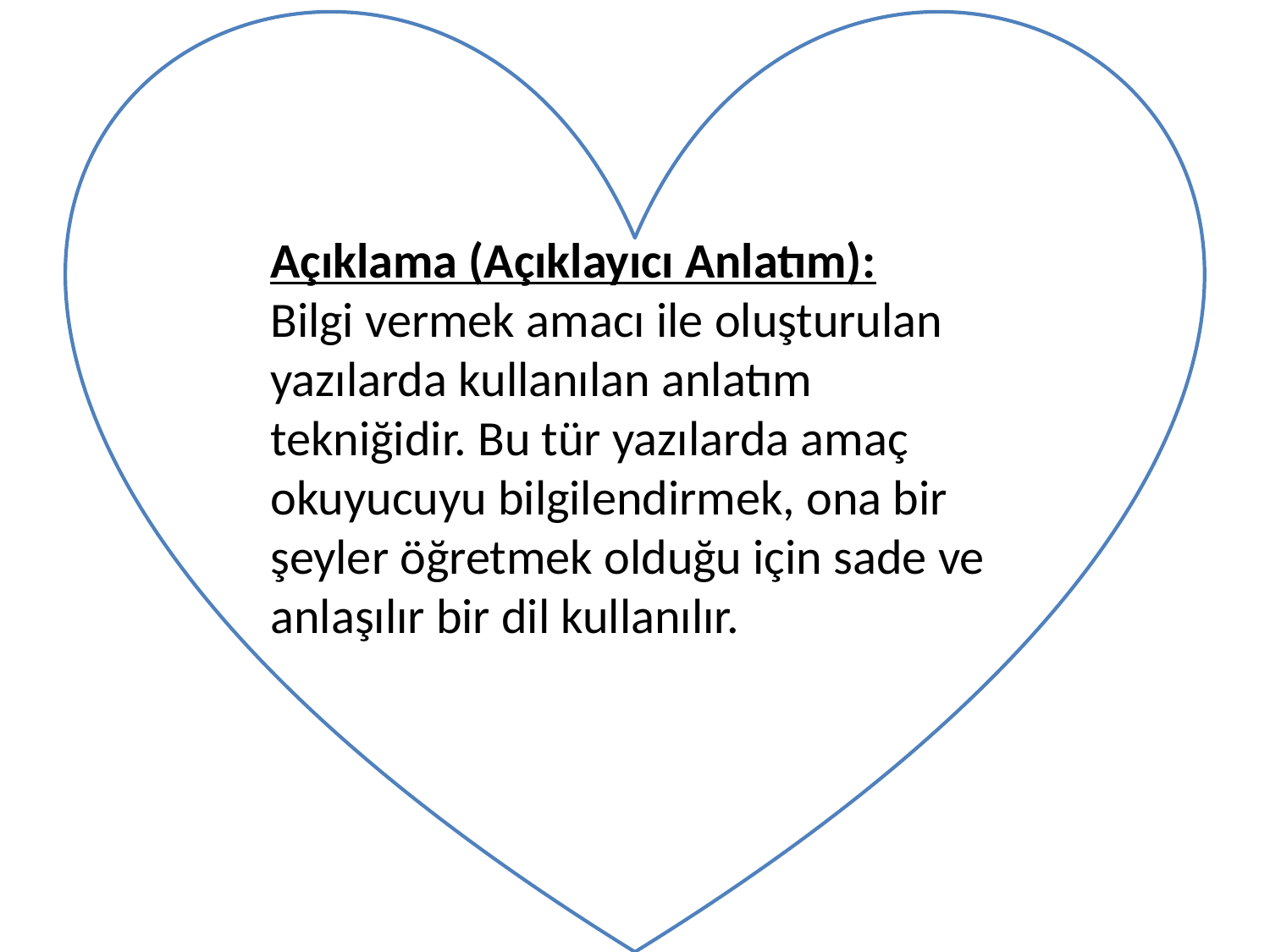

Açıklama (Açıklayıcı Anlatım):
Bilgi vermek amacı ile oluşturulan yazılarda kullanılan anlatım tekniğidir. Bu tür yazılarda amaç okuyucuyu bilgilendirmek, ona bir şeyler öğretmek olduğu için sade ve anlaşılır bir dil kullanılır.
#